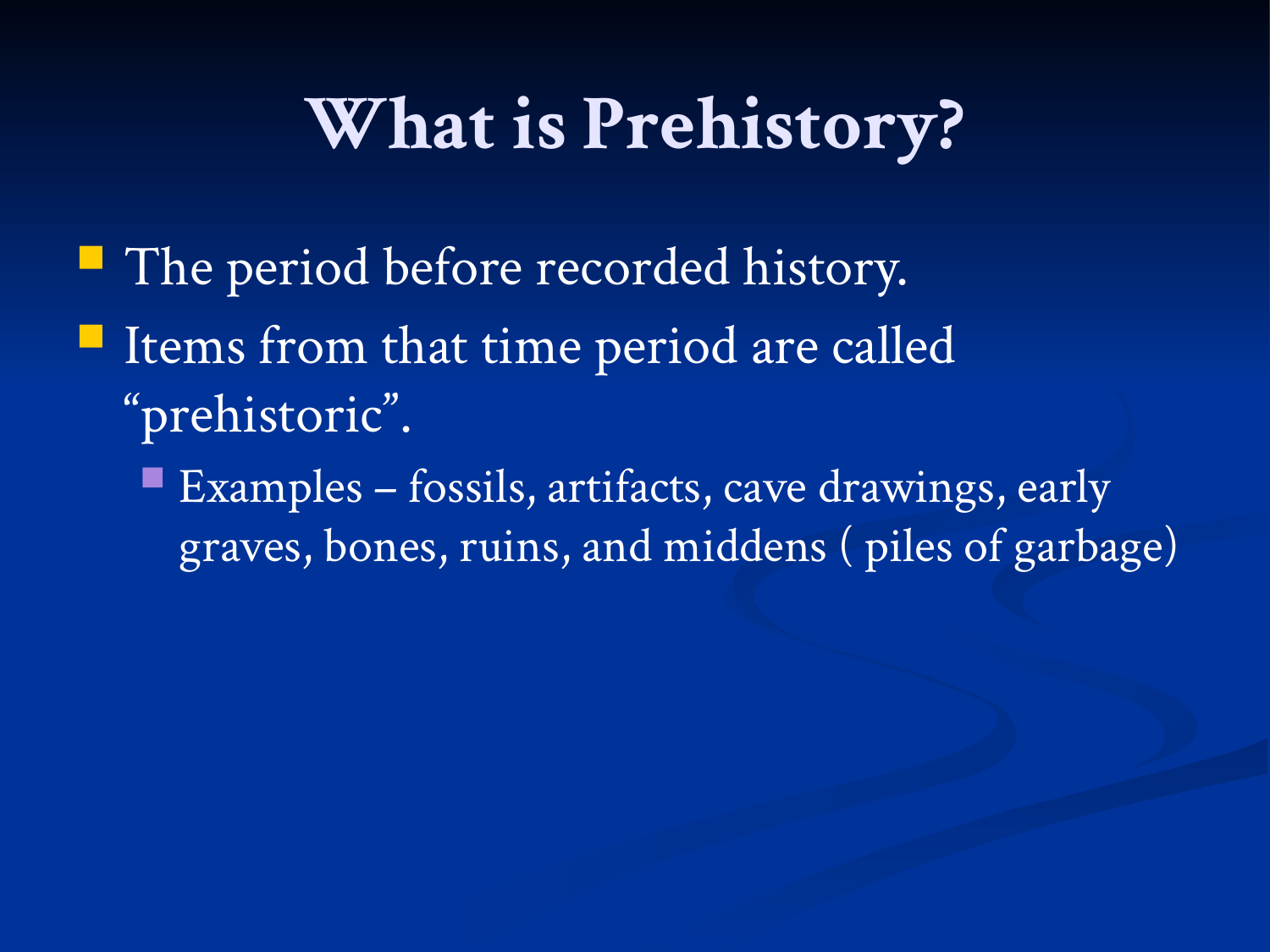

# What is Prehistory?
The period before recorded history.
Items from that time period are called “prehistoric”.
Examples – fossils, artifacts, cave drawings, early graves, bones, ruins, and middens ( piles of garbage)